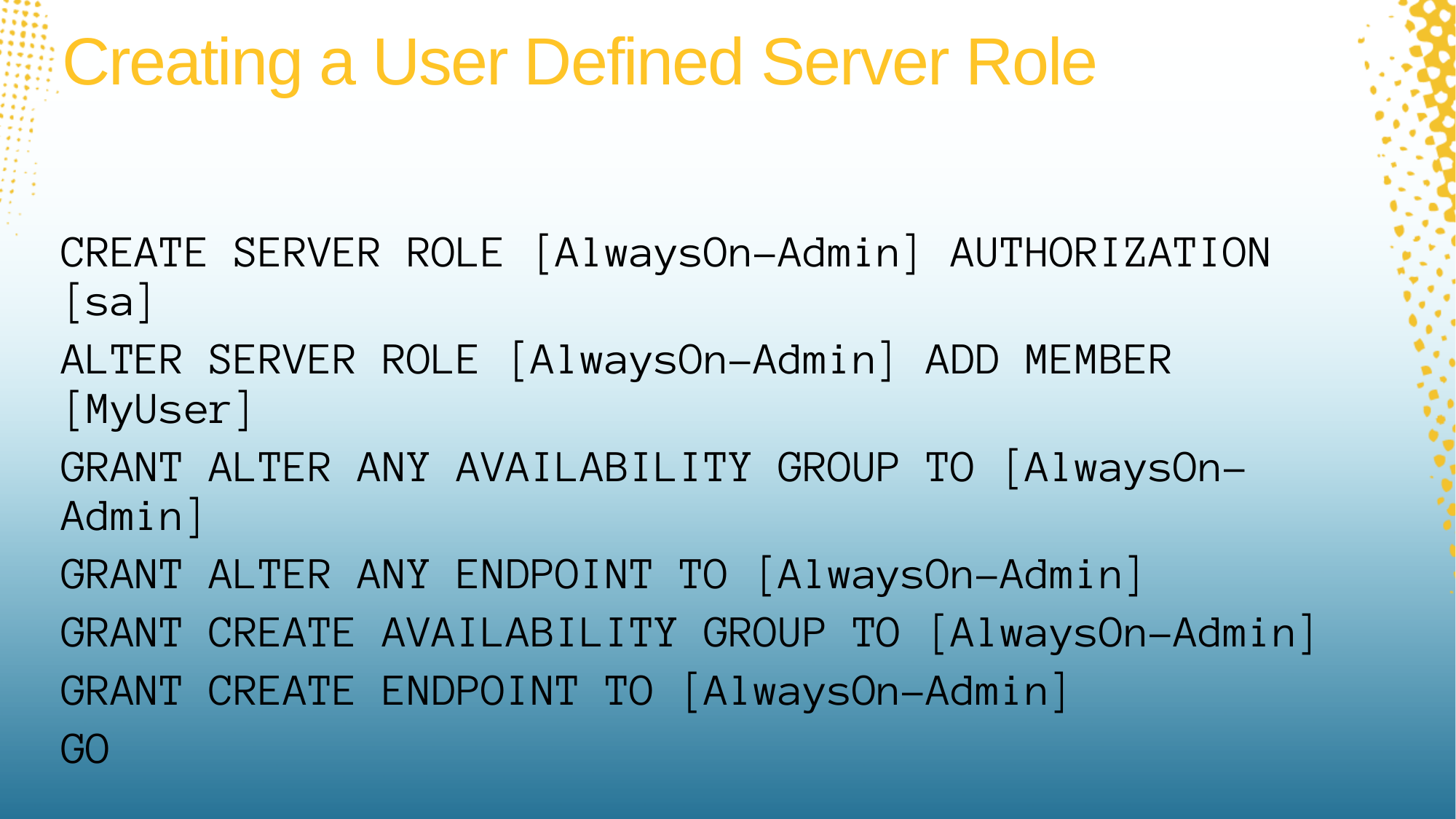

# Creating a User Defined Server Role
CREATE SERVER ROLE [AlwaysOn-Admin] AUTHORIZATION [sa]
ALTER SERVER ROLE [AlwaysOn-Admin] ADD MEMBER [MyUser]
GRANT ALTER ANY AVAILABILITY GROUP TO [AlwaysOn-Admin]
GRANT ALTER ANY ENDPOINT TO [AlwaysOn-Admin]
GRANT CREATE AVAILABILITY GROUP TO [AlwaysOn-Admin]
GRANT CREATE ENDPOINT TO [AlwaysOn-Admin]
GO